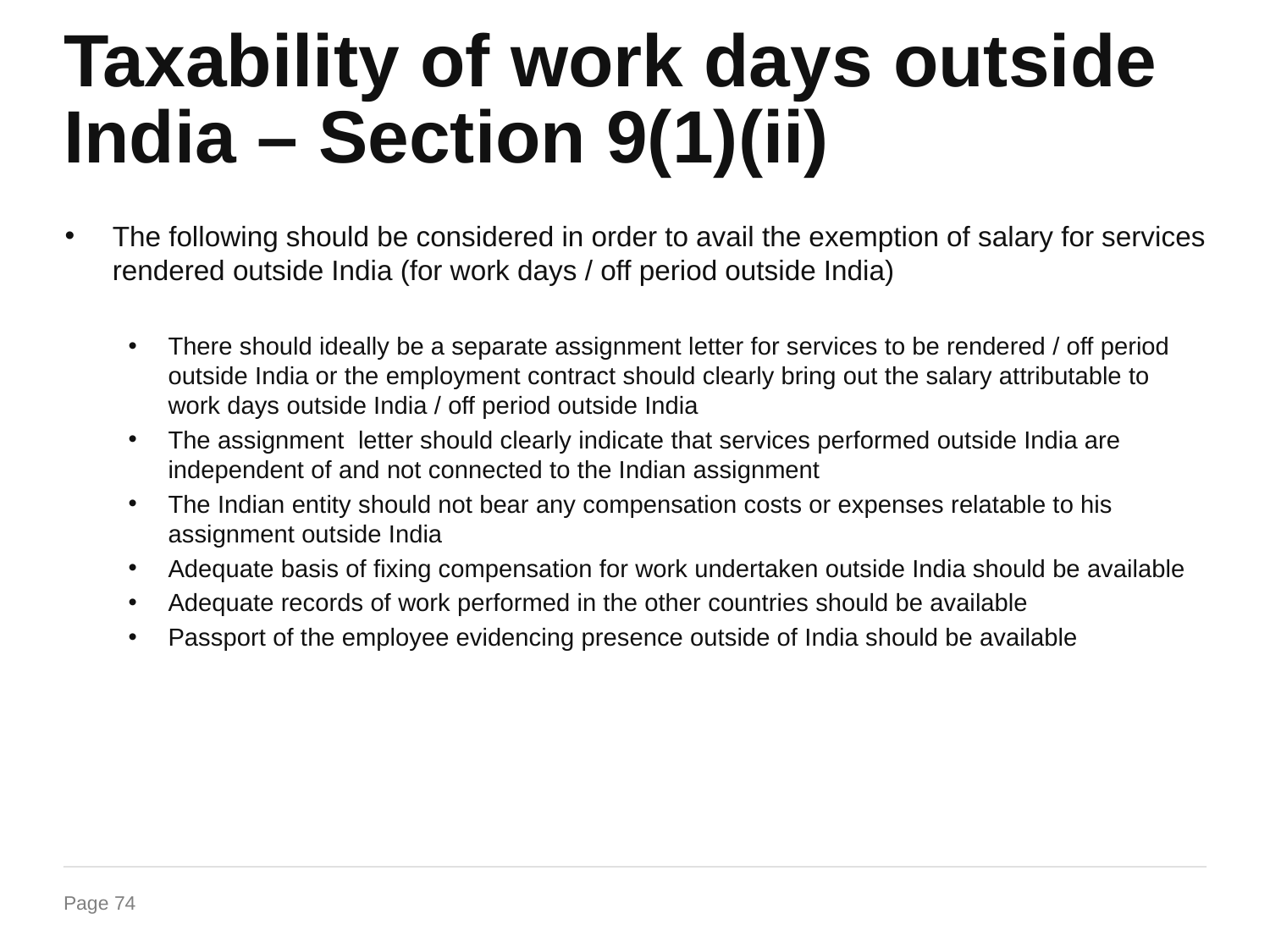

# Taxability of work days outside India – Section 9(1)(ii)
The following should be considered in order to avail the exemption of salary for services rendered outside India (for work days / off period outside India)

There should ideally be a separate assignment letter for services to be rendered / off period outside India or the employment contract should clearly bring out the salary attributable to work days outside India / off period outside India
The assignment  letter should clearly indicate that services performed outside India are independent of and not connected to the Indian assignment
The Indian entity should not bear any compensation costs or expenses relatable to his assignment outside India
Adequate basis of fixing compensation for work undertaken outside India should be available
Adequate records of work performed in the other countries should be available
Passport of the employee evidencing presence outside of India should be available